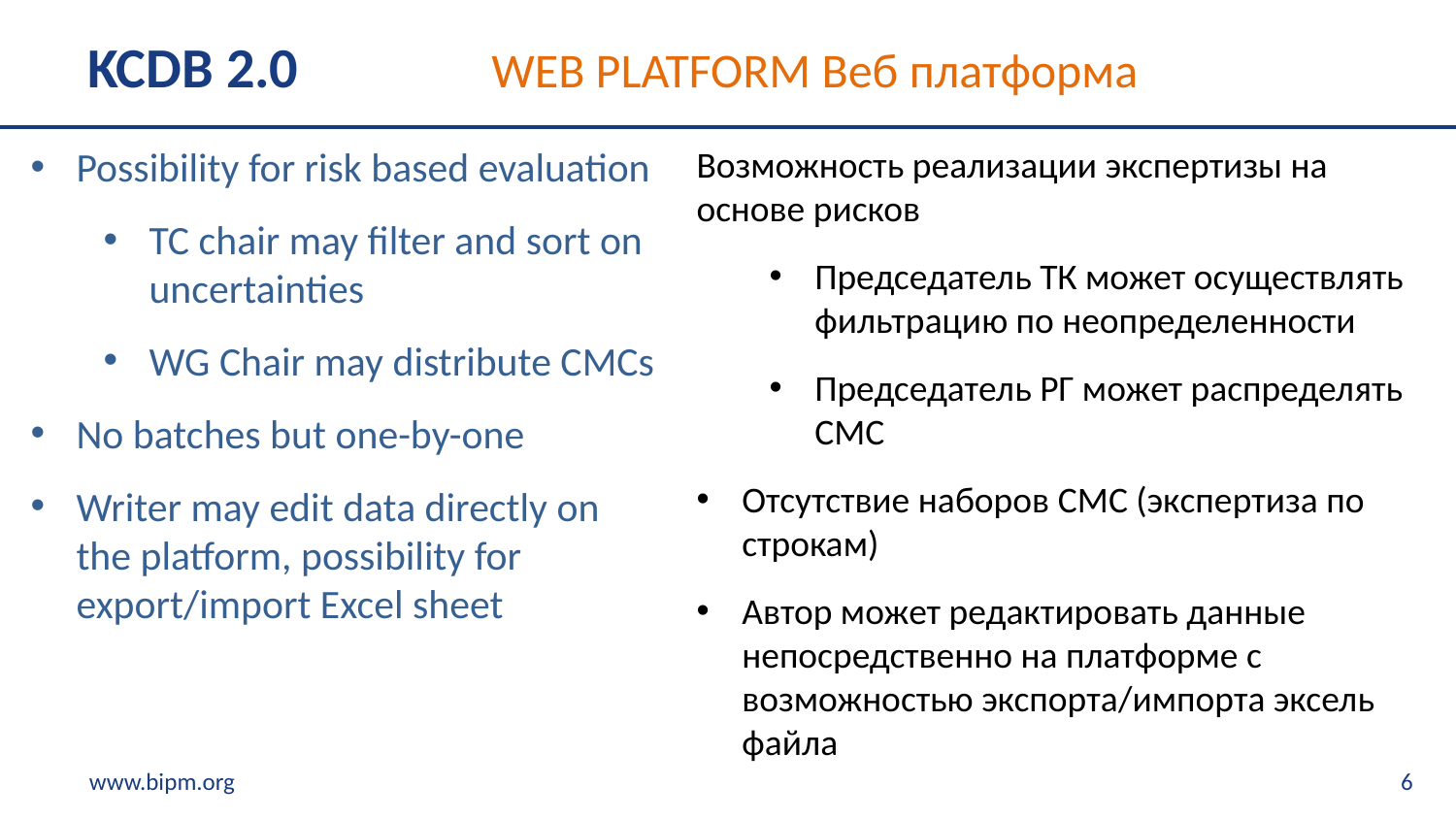

# KCDB 2.0               WEB PLATFORM Веб платформа
Possibility for risk based evaluation
TC chair may filter and sort on uncertainties
WG Chair may distribute CMCs
No batches but one-by-one
Writer may edit data directly on the platform, possibility for export/import Excel sheet
Возможность реализации экспертизы на основе рисков
Председатель ТК может осуществлять фильтрацию по неопределенности
Председатель РГ может распределять CMC
Отсутствие наборов CMC (экcпертиза по строкам)
Автор может редактировать данные непосредственно на платформе с возможностью экспорта/импорта эксель файла